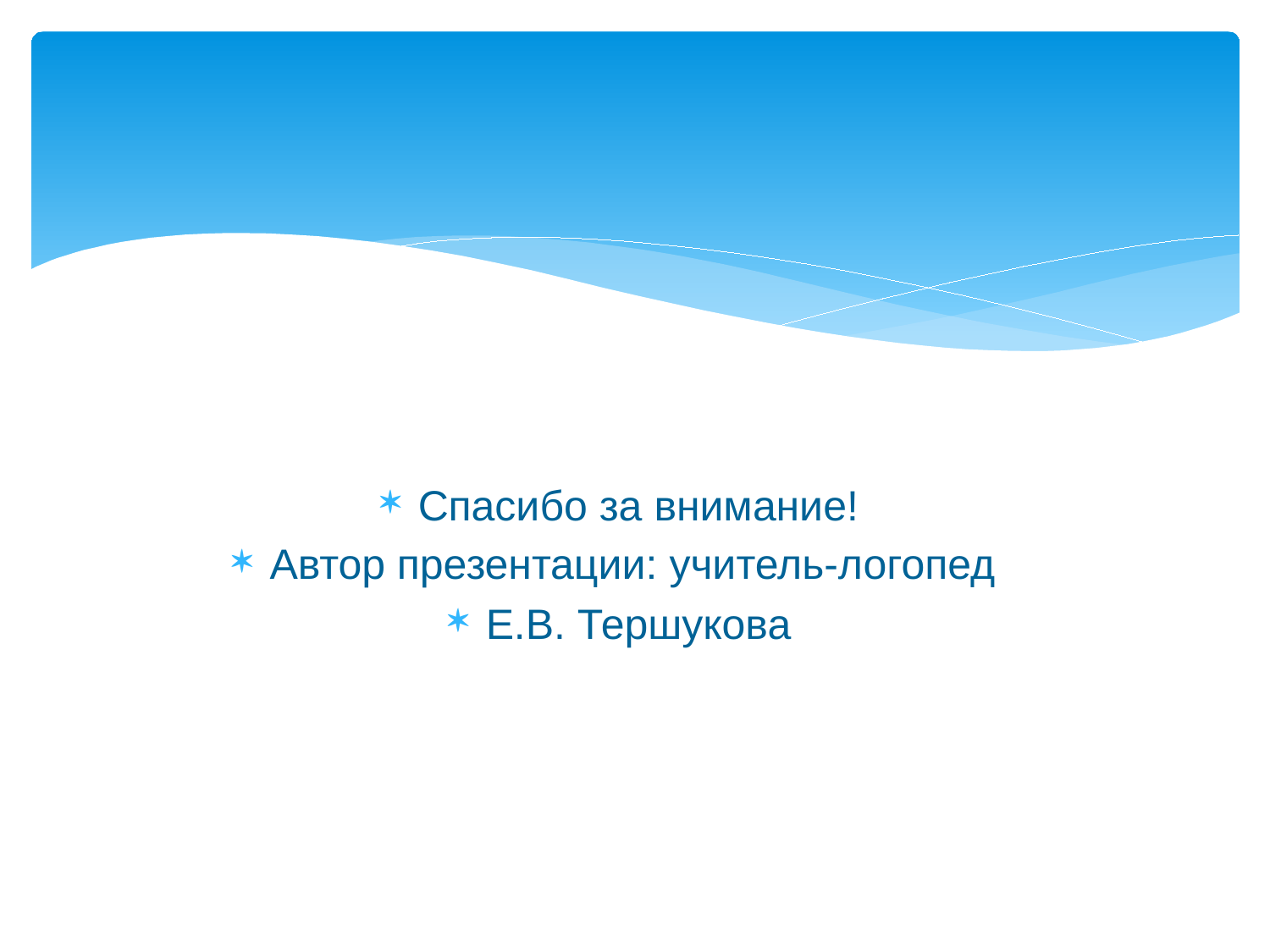

Спасибо за внимание!
Автор презентации: учитель-логопед
Е.В. Тершукова